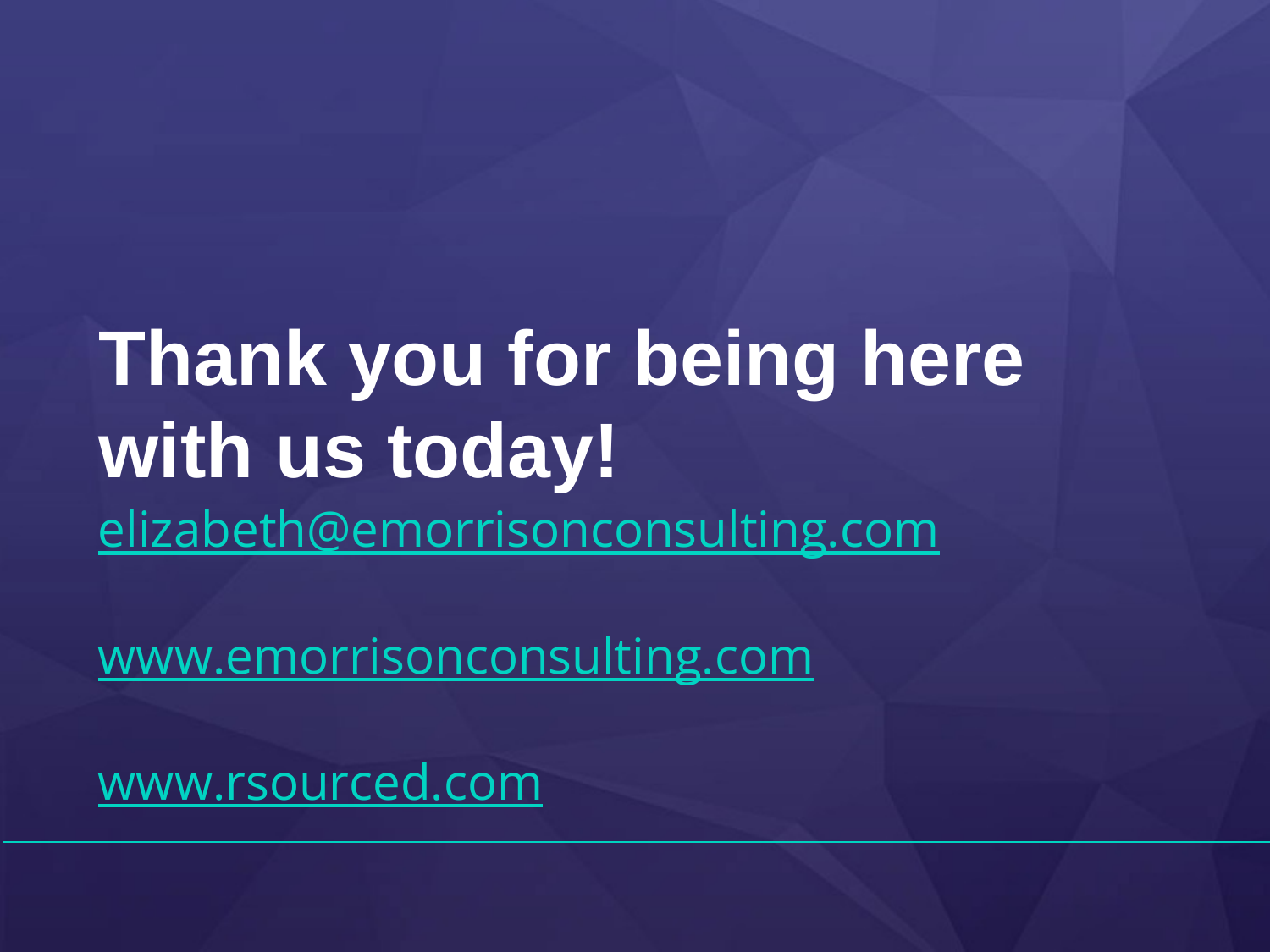

Thank you for being here with us today!
elizabeth@emorrisonconsulting.com

www.emorrisonconsulting.com

www.rsourced.com